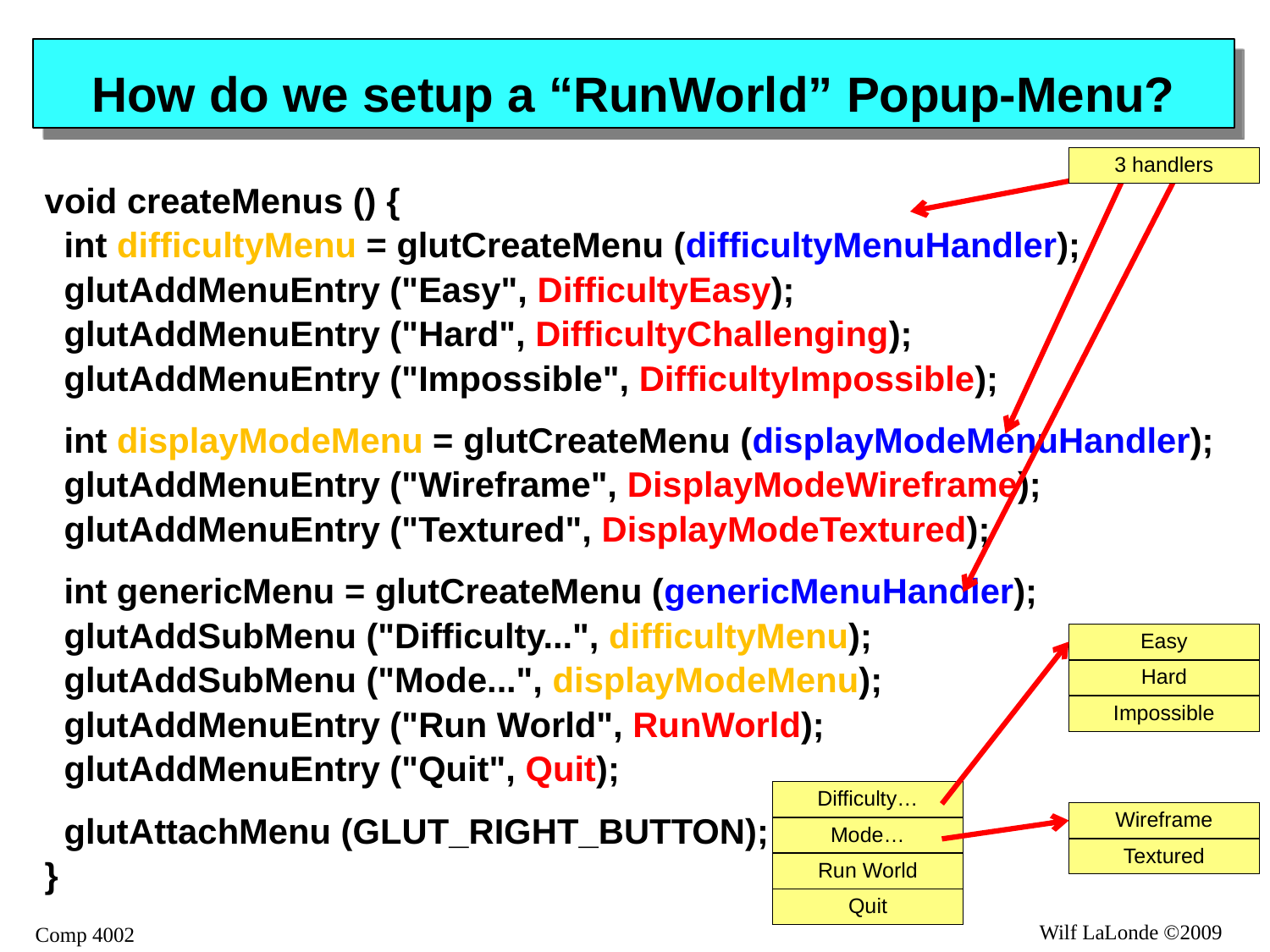

# How do we setup a “RunWorld” Popup-Menu?
3 handlers
void createMenus () {
  int difficultyMenu = glutCreateMenu (difficultyMenuHandler);
  glutAddMenuEntry ("Easy", DifficultyEasy);
  glutAddMenuEntry ("Hard", DifficultyChallenging);
  glutAddMenuEntry ("Impossible", DifficultyImpossible);

  int displayModeMenu = glutCreateMenu (displayModeMenuHandler);
  glutAddMenuEntry ("Wireframe", DisplayModeWireframe);
  glutAddMenuEntry ("Textured", DisplayModeTextured);

  int genericMenu = glutCreateMenu (genericMenuHandler);
  glutAddSubMenu ("Difficulty...", difficultyMenu);
  glutAddSubMenu ("Mode...", displayModeMenu);
  glutAddMenuEntry ("Run World", RunWorld);
  glutAddMenuEntry ("Quit", Quit);

  glutAttachMenu (GLUT_RIGHT_BUTTON);
}
Easy
Hard
Impossible
Difficulty…
Wireframe
Mode…
Textured
Run World
Quit